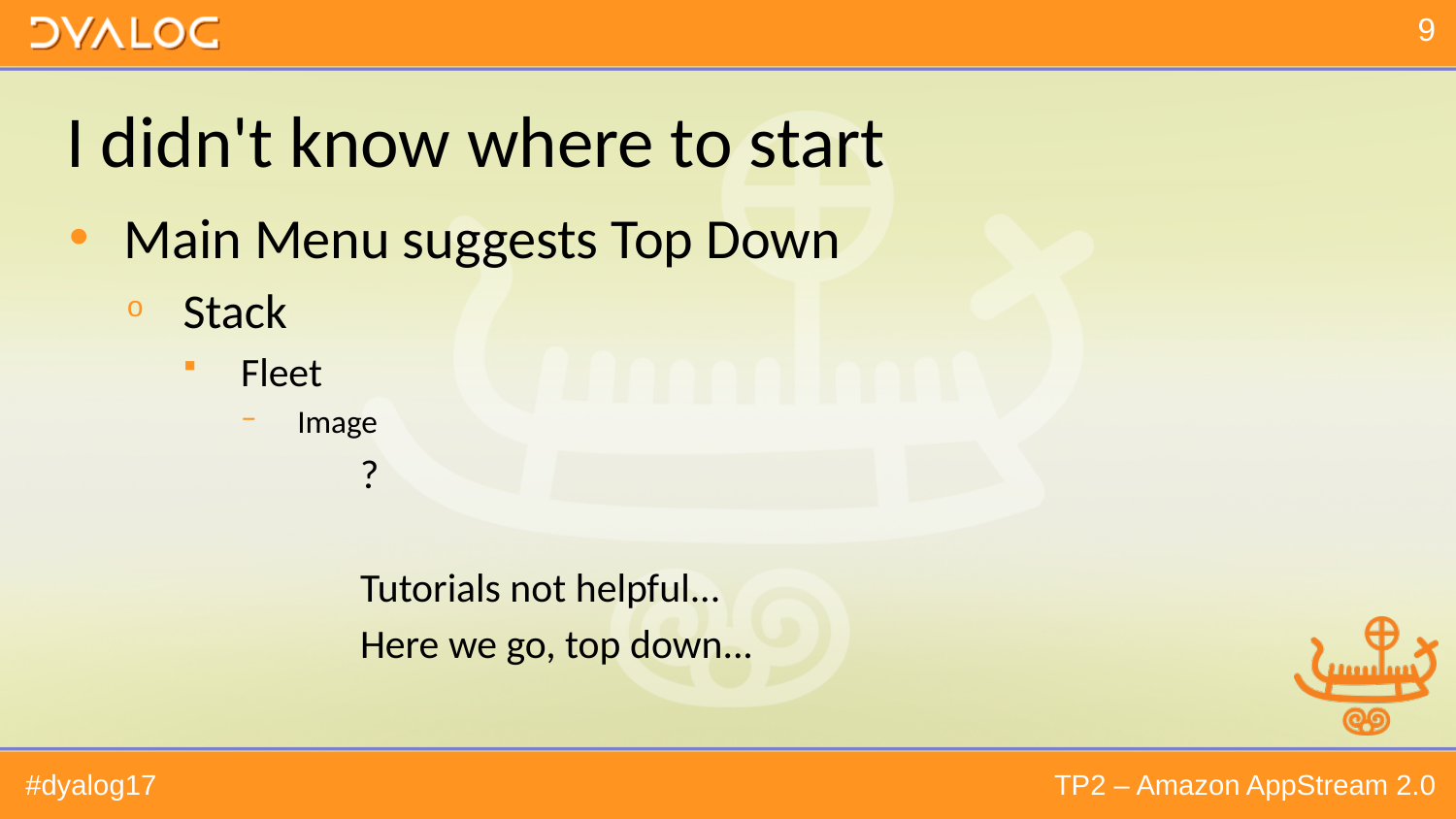

# I didn't know where to start

Main Menu suggests Top Down
Stack
Fleet
Image
?

Tutorials not helpful...
Here we go, top down...